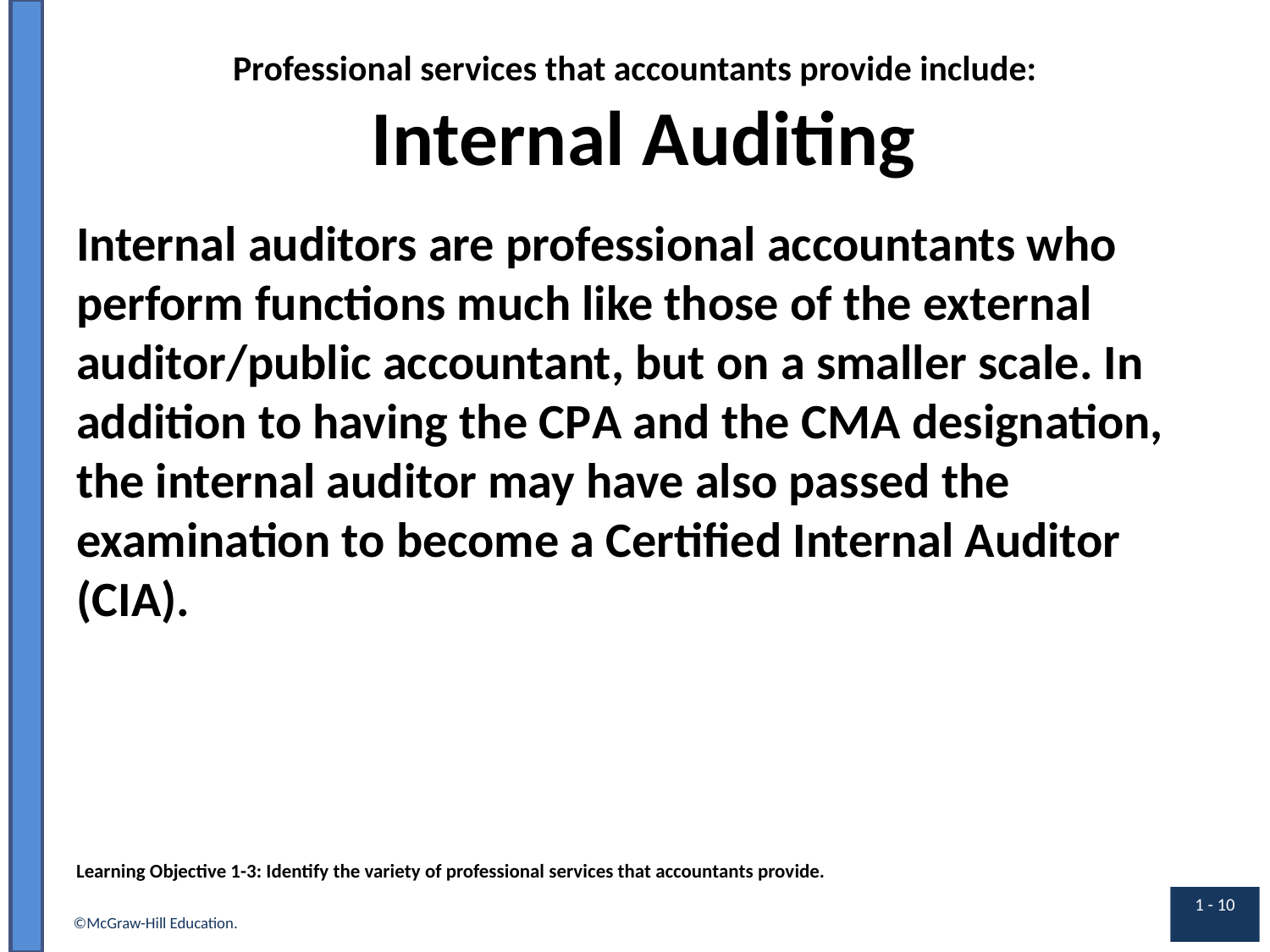

# Professional services that accountants provide include: Internal Auditing
Internal auditors are professional accountants who perform functions much like those of the external auditor/public accountant, but on a smaller scale. In addition to having the C P A and the C M A designation, the internal auditor may have also passed the examination to become a Certified Internal Auditor (C I A).
Learning Objective 1-3: Identify the variety of professional services that accountants provide.